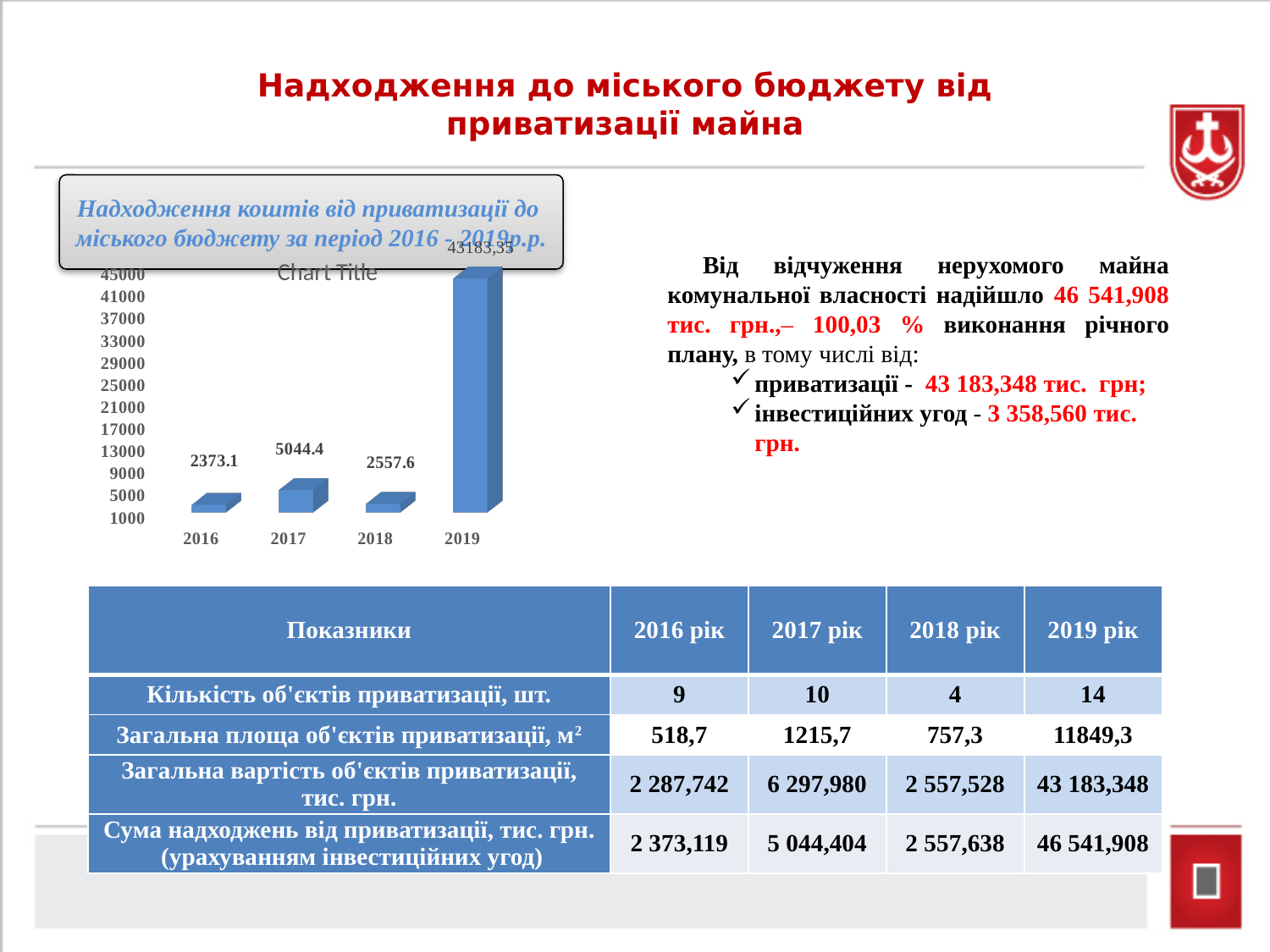

Надходження до міського бюджету від приватизації майна
Надходження коштів від приватизації до  міського бюджету за період 2016 - 2019р.р.

[unsupported chart]

 Від відчуження нерухомого майна комунальної власності надійшло 46 541,908 тис. грн.,– 100,03 % виконання річного плану, в тому числі від:
приватизації -  43 183,348 тис.  грн;
інвестиційних угод - 3 358,560 тис. грн.
| Показники | 2016 рік | 2017 рік | 2018 рік | 2019 рік |
| --- | --- | --- | --- | --- |
| Кількість об'єктів приватизації, шт. | 9 | 10 | 4 | 14 |
| Загальна площа об'єктів приватизації, м2 | 518,7 | 1215,7 | 757,3 | 11849,3 |
| Загальна вартість об'єктів приватизації, тис. грн. | 2 287,742 | 6 297,980 | 2 557,528 | 43 183,348 |
| Сума надходжень від приватизації, тис. грн. (урахуванням інвестиційних угод) | 2 373,119 | 5 044,404 | 2 557,638 | 46 541,908 |